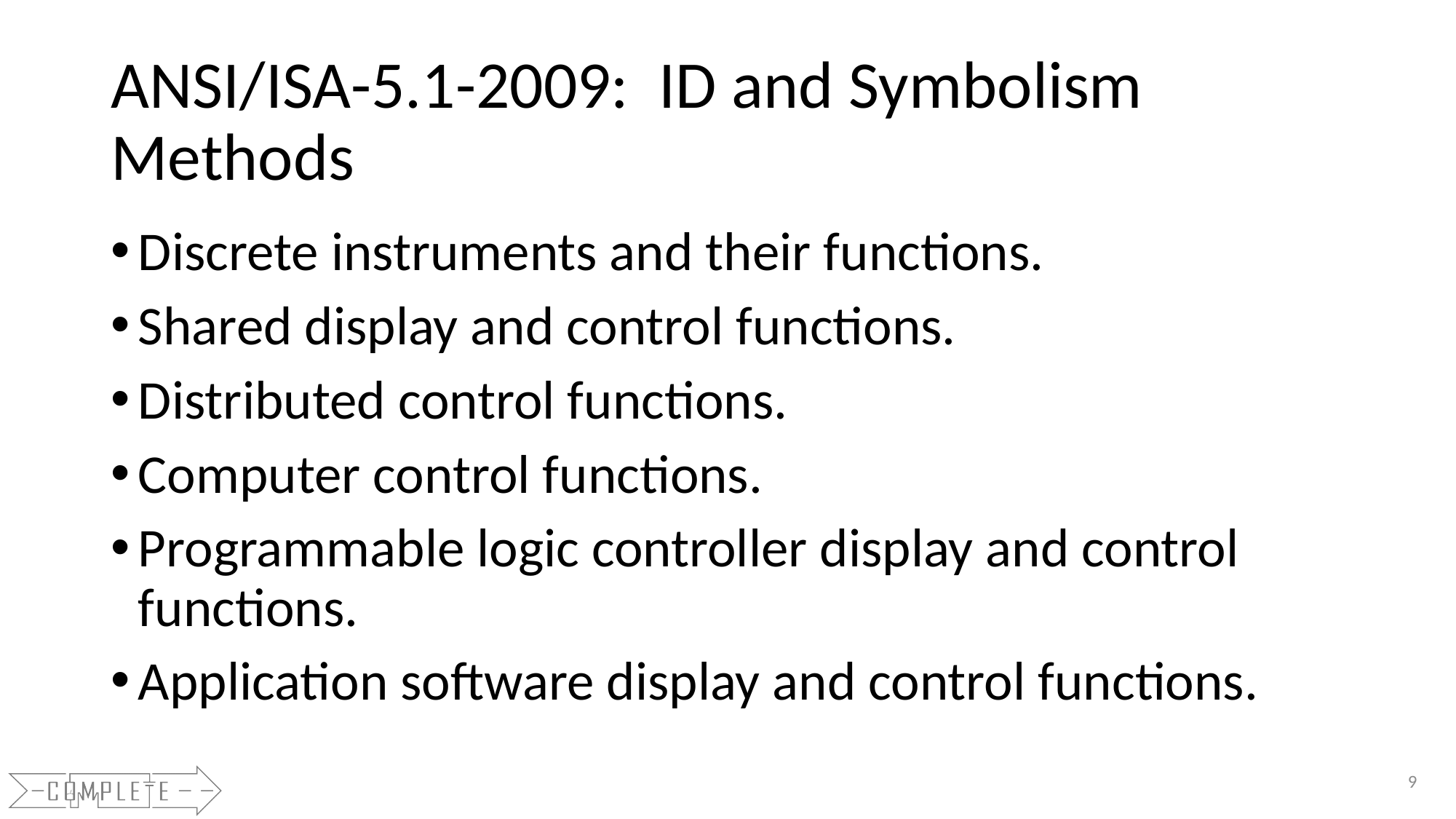

# ANSI/ISA-5.1-2009:  ID and Symbolism Methods
Discrete instruments and their functions.
Shared display and control functions.
Distributed control functions.
Computer control functions.
Programmable logic controller display and control functions.
Application software display and control functions.
9